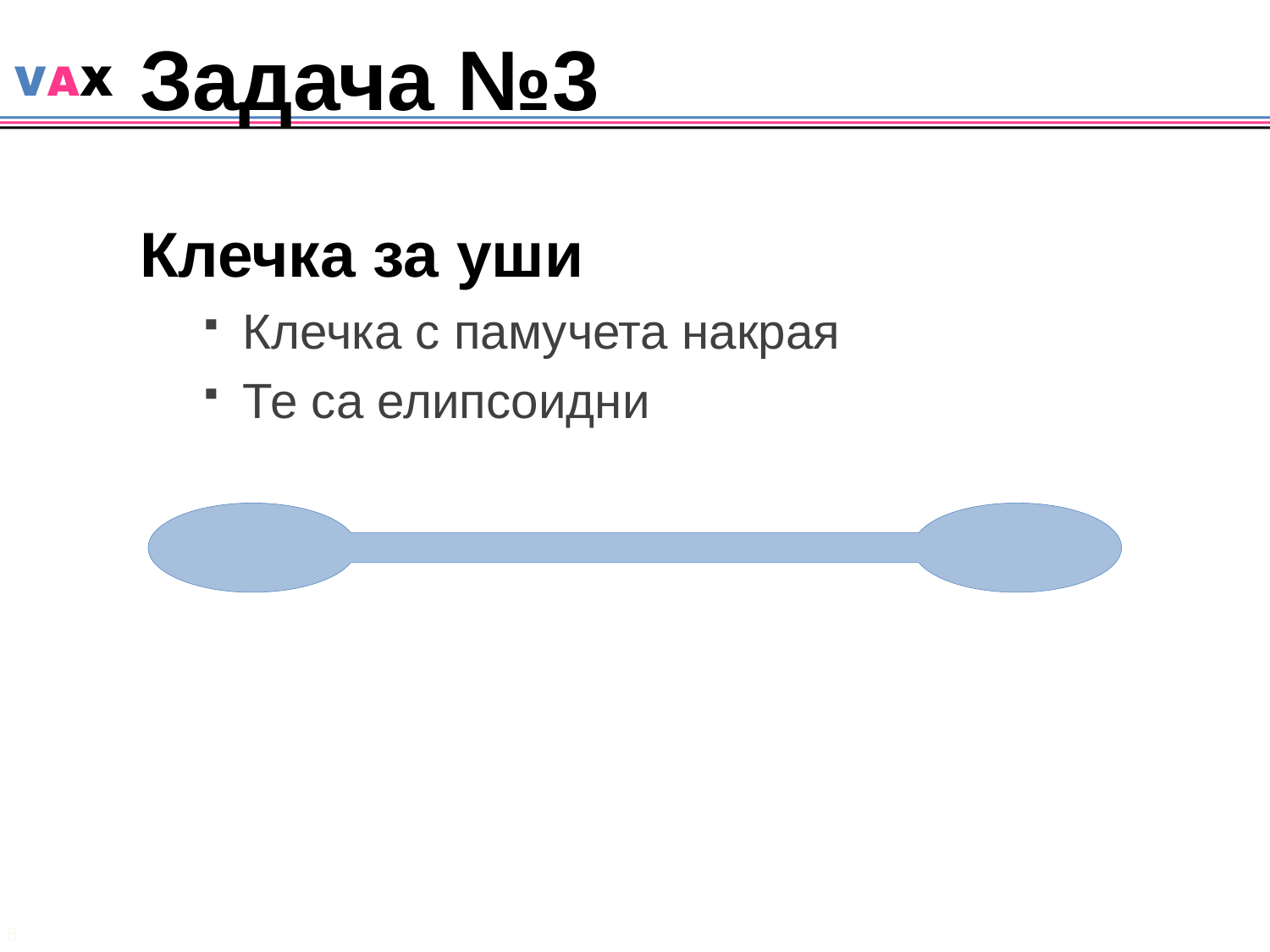

# Задача №3
Клечка за уши
Клечка с памучета накрая
Те са елипсоидни